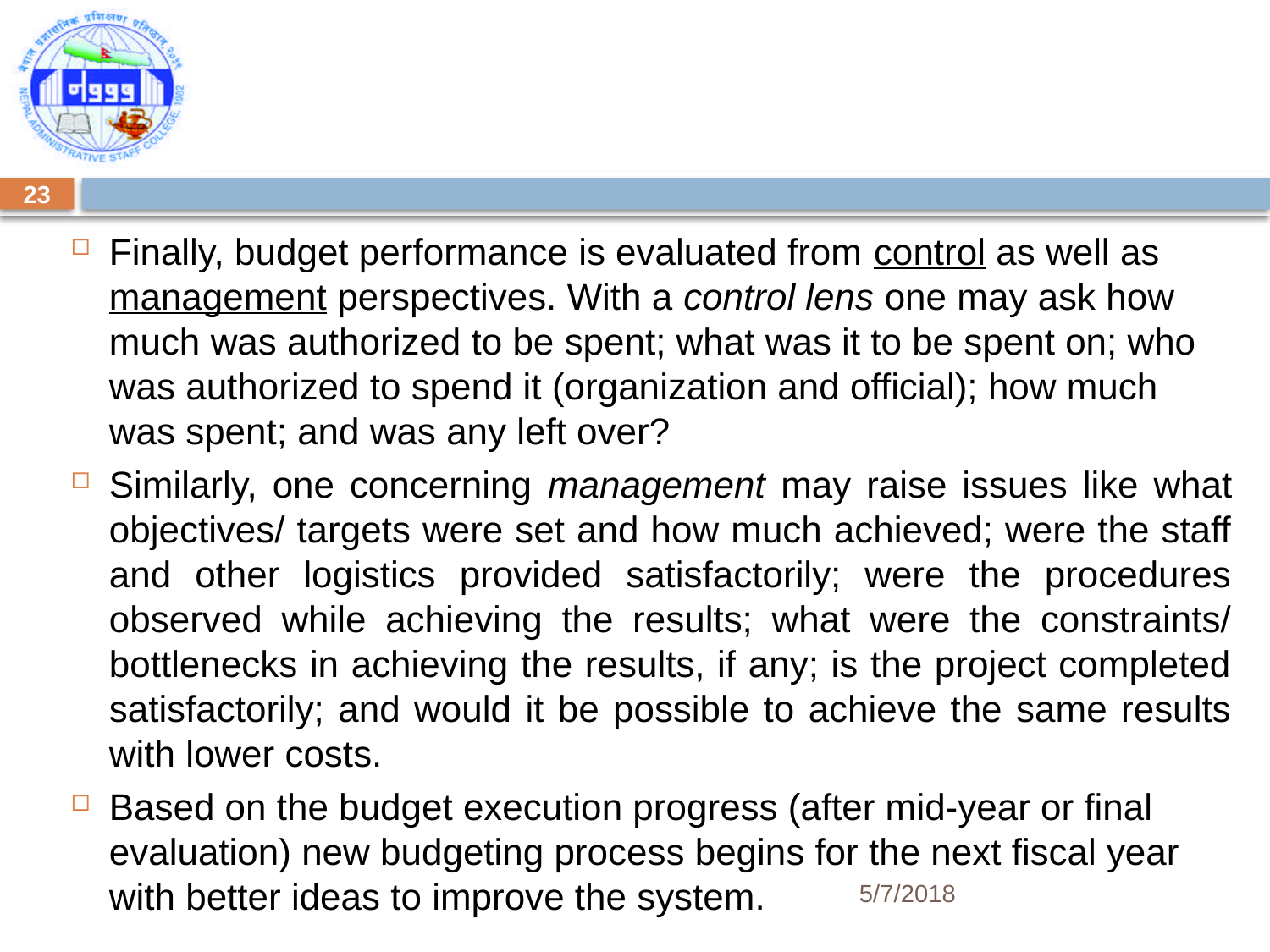

23
Finally, budget performance is evaluated from control as well as management perspectives. With a control lens one may ask how much was authorized to be spent; what was it to be spent on; who was authorized to spend it (organization and official); how much was spent; and was any left over?
Similarly, one concerning management may raise issues like what objectives/ targets were set and how much achieved; were the staff and other logistics provided satisfactorily; were the procedures observed while achieving the results; what were the constraints/ bottlenecks in achieving the results, if any; is the project completed satisfactorily; and would it be possible to achieve the same results with lower costs.
Based on the budget execution progress (after mid-year or final evaluation) new budgeting process begins for the next fiscal year with better ideas to improve the system.
5/7/2018